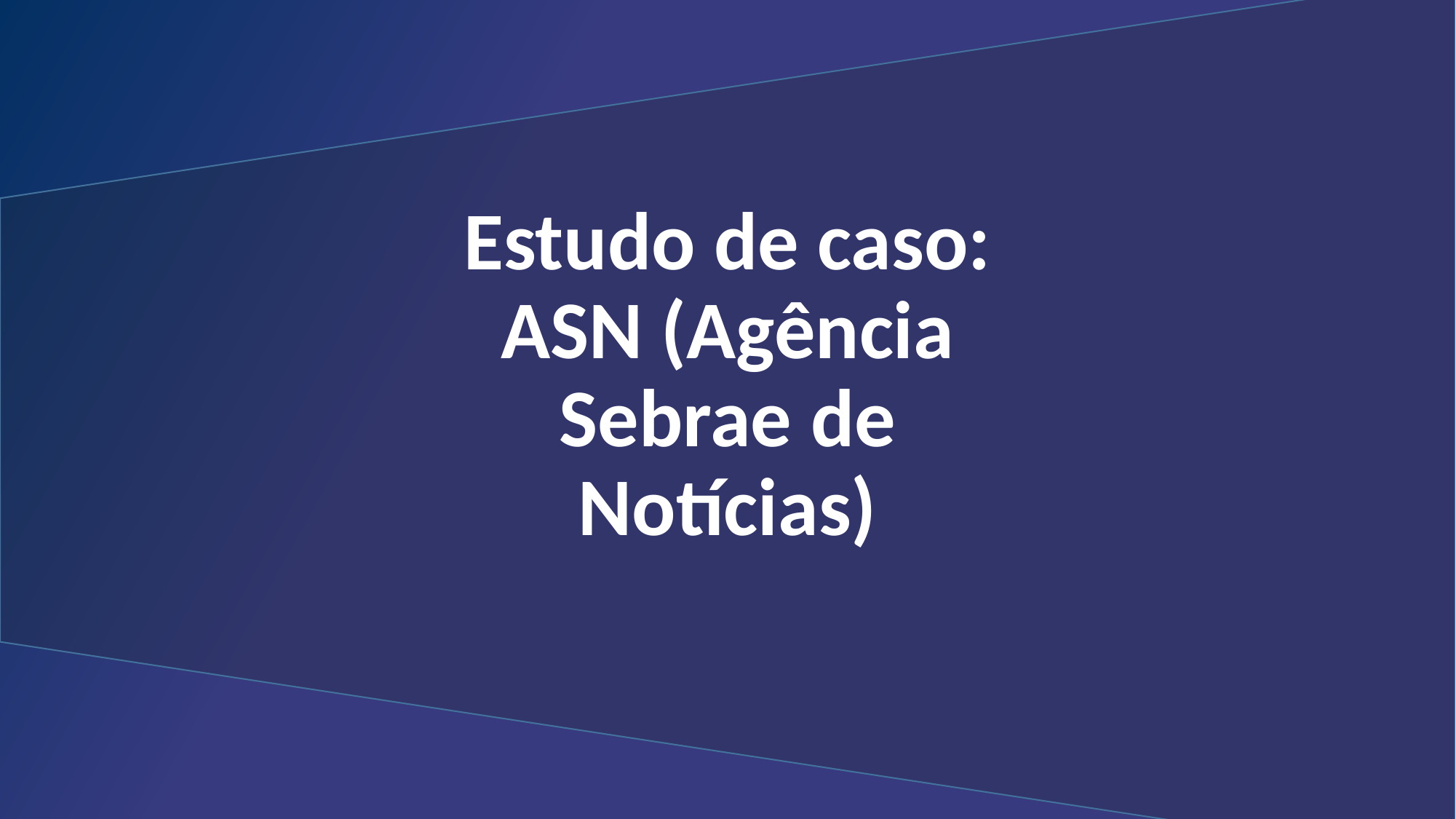

# Estudo de caso: ASN (Agência Sebrae de Notícias)